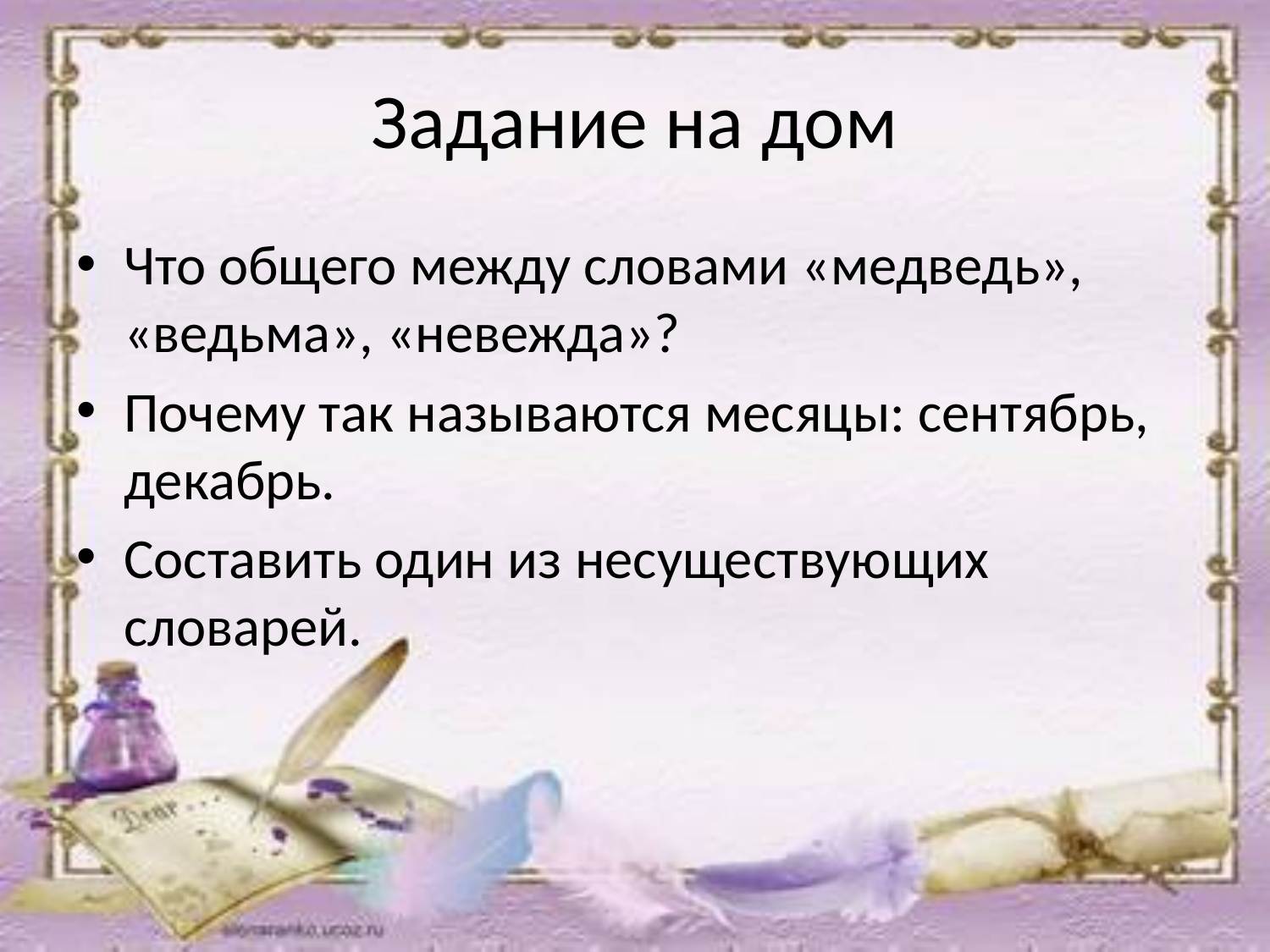

# Задание на дом
Что общего между словами «медведь», «ведьма», «невежда»?
Почему так называются месяцы: сентябрь, декабрь.
Составить один из несуществующих словарей.